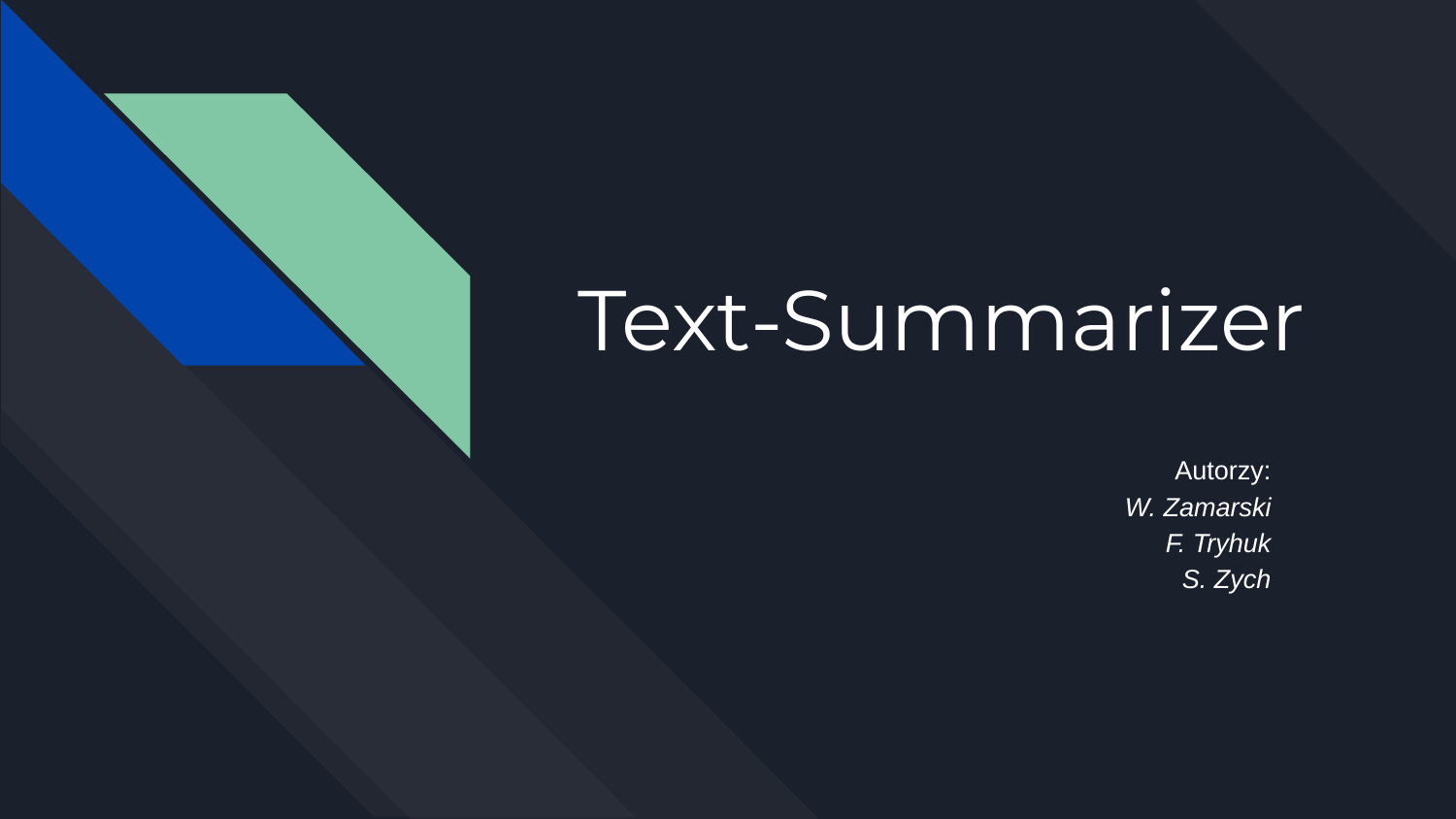

# Text-Summarizer
Autorzy:
W. Zamarski
F. Tryhuk
S. Zych